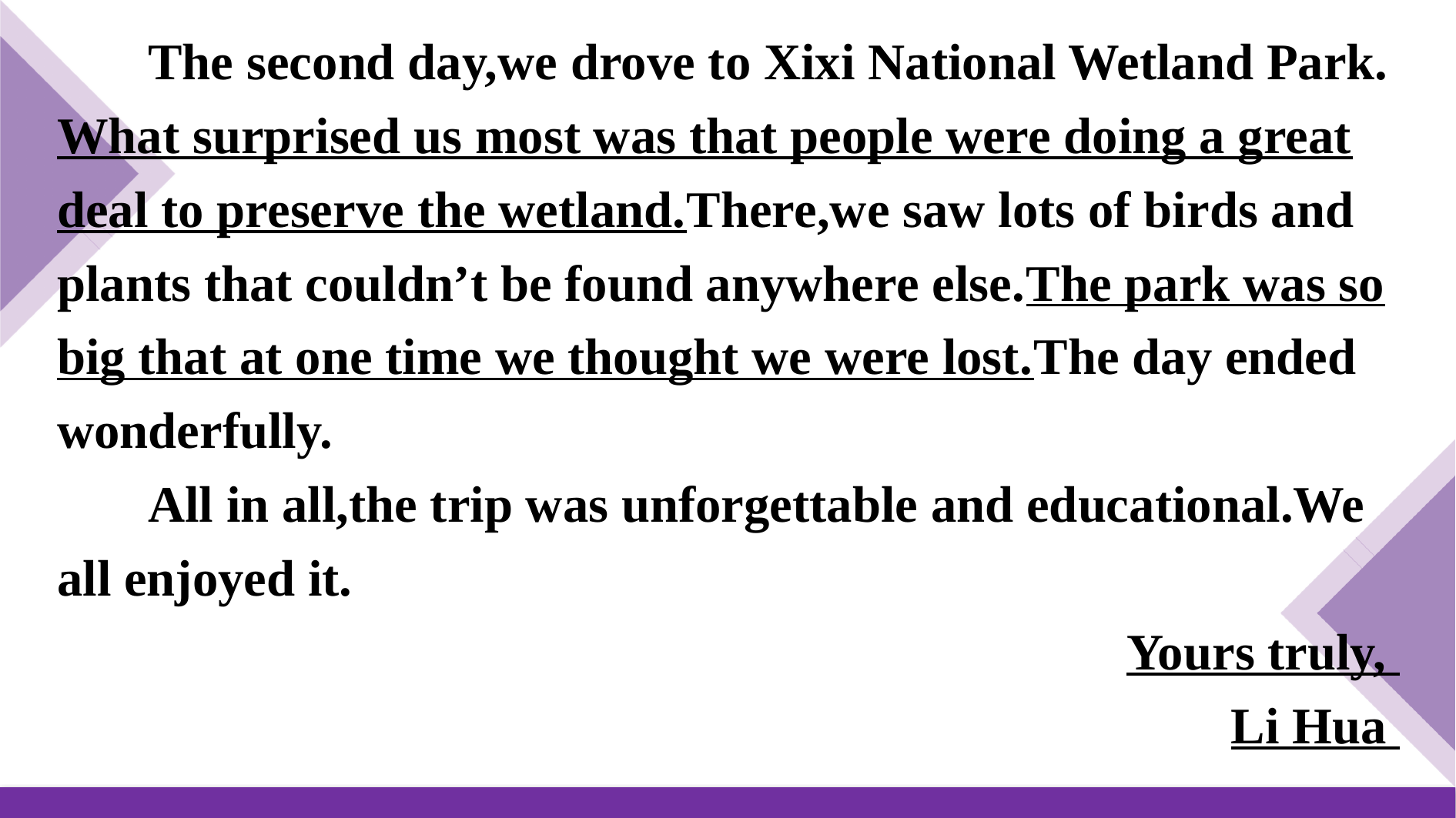

The second day,we drove to Xixi National Wetland Park. What surprised us most was that people were doing a great deal to preserve the wetland.There,we saw lots of birds and plants that couldn’t be found anywhere else.The park was so big that at one time we thought we were lost.The day ended wonderfully.
All in all,the trip was unforgettable and educational.We all enjoyed it.
Yours truly,
Li Hua